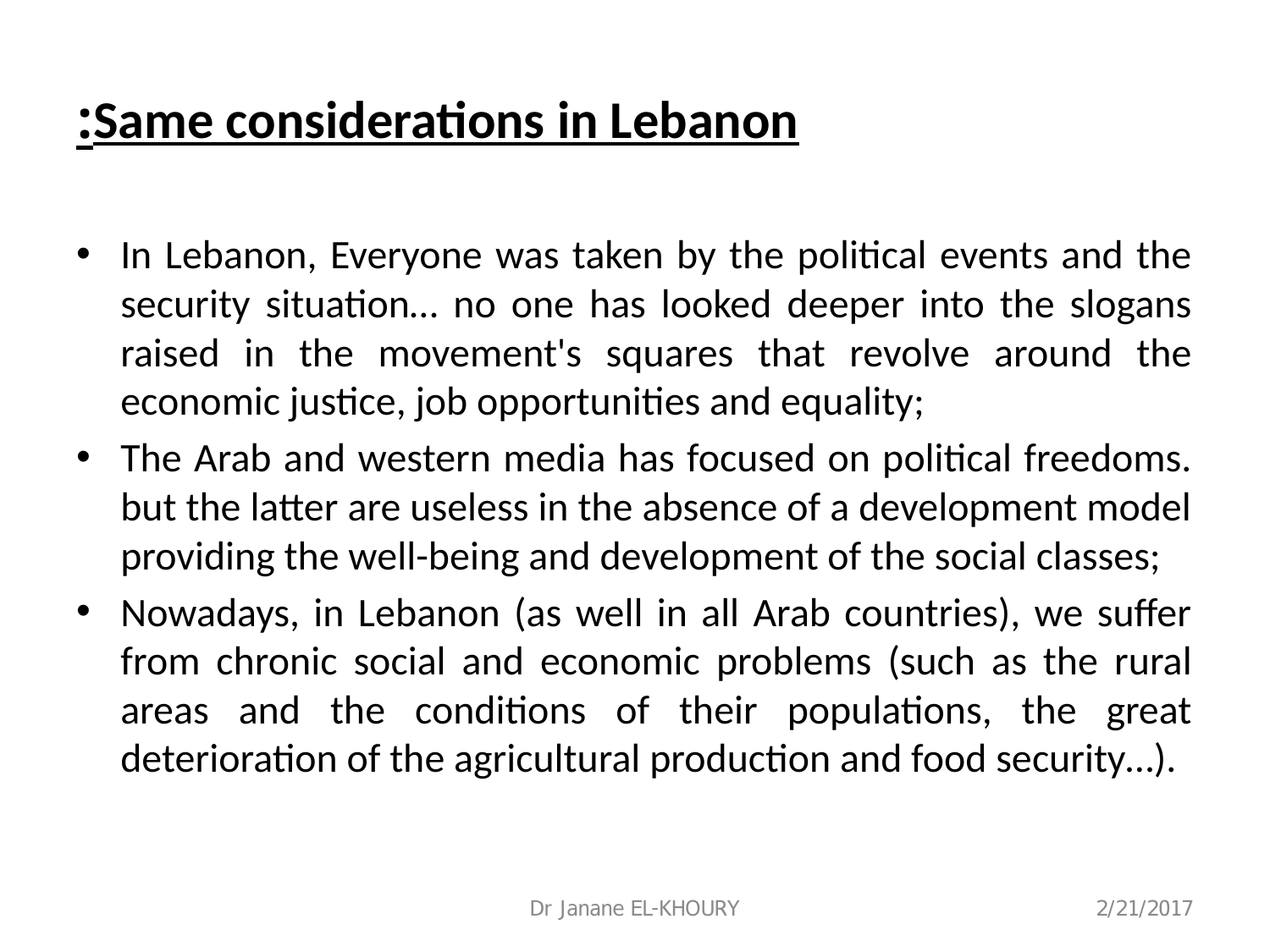

# Same considerations in Lebanon:
In Lebanon, Everyone was taken by the political events and the security situation… no one has looked deeper into the slogans raised in the movement's squares that revolve around the economic justice, job opportunities and equality;
The Arab and western media has focused on political freedoms. but the latter are useless in the absence of a development model providing the well-being and development of the social classes;
Nowadays, in Lebanon (as well in all Arab countries), we suffer from chronic social and economic problems (such as the rural areas and the conditions of their populations, the great deterioration of the agricultural production and food security…).

Dr Janane EL-KHOURY
2/21/2017